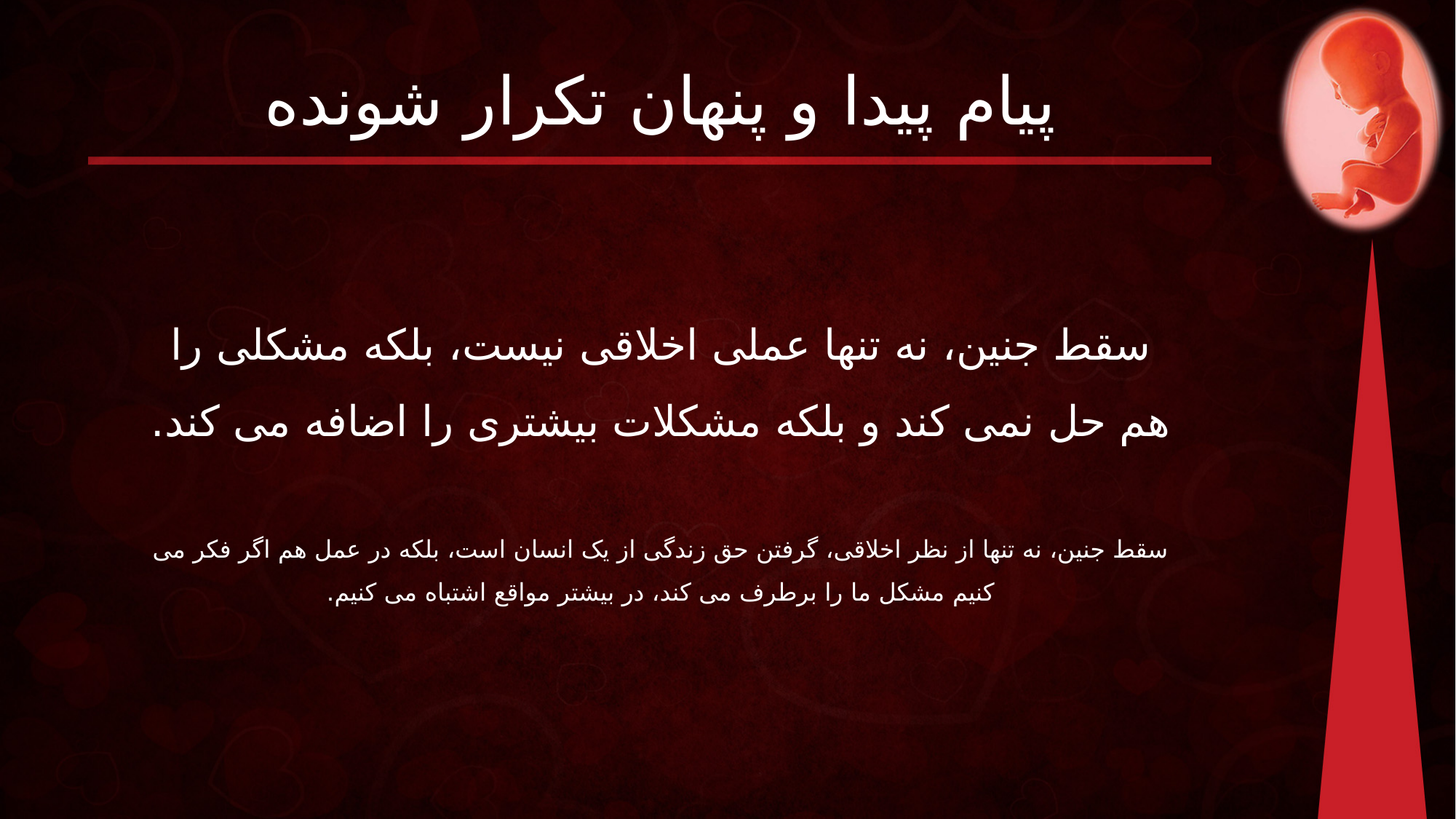

# پیام پیدا و پنهان تکرار شونده
سقط جنین، نه تنها عملی اخلاقی نیست، بلکه مشکلی را هم حل نمی کند و بلکه مشکلات بیشتری را اضافه می کند.

سقط جنین، نه تنها از نظر اخلاقی، گرفتن حق زندگی از یک انسان است، بلکه در عمل هم اگر فکر می کنیم مشکل ما را برطرف می کند، در بیشتر مواقع اشتباه می کنیم.